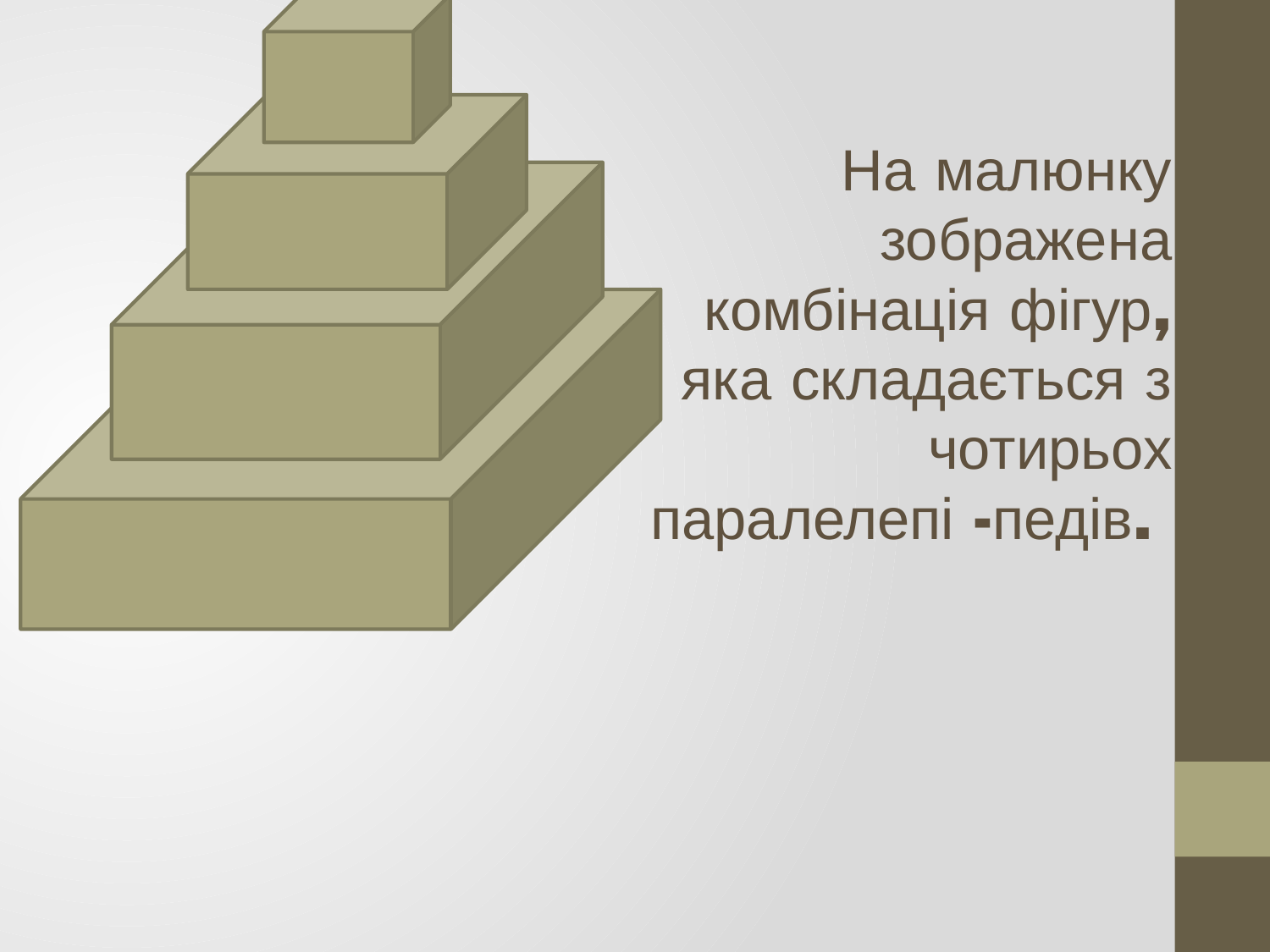

На малюнку зображена комбінація фігур, яка складається з чотирьох паралелепі -педів.